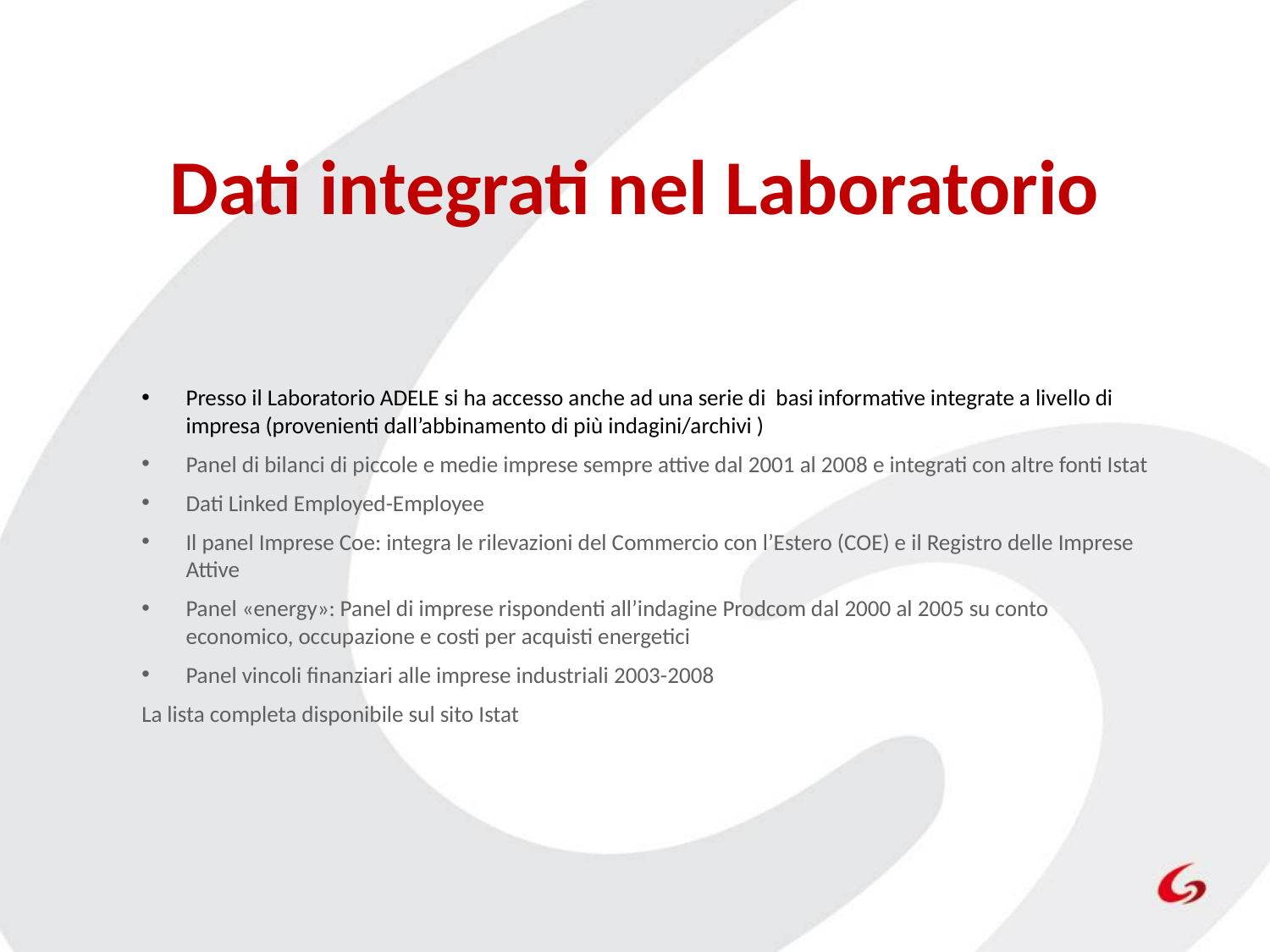

# Dati integrati nel Laboratorio
Presso il Laboratorio ADELE si ha accesso anche ad una serie di  basi informative integrate a livello di impresa (provenienti dall’abbinamento di più indagini/archivi )
Panel di bilanci di piccole e medie imprese sempre attive dal 2001 al 2008 e integrati con altre fonti Istat
Dati Linked Employed-Employee
Il panel Imprese Coe: integra le rilevazioni del Commercio con l’Estero (COE) e il Registro delle Imprese Attive
Panel «energy»: Panel di imprese rispondenti all’indagine Prodcom dal 2000 al 2005 su conto economico, occupazione e costi per acquisti energetici
Panel vincoli finanziari alle imprese industriali 2003-2008
La lista completa disponibile sul sito Istat